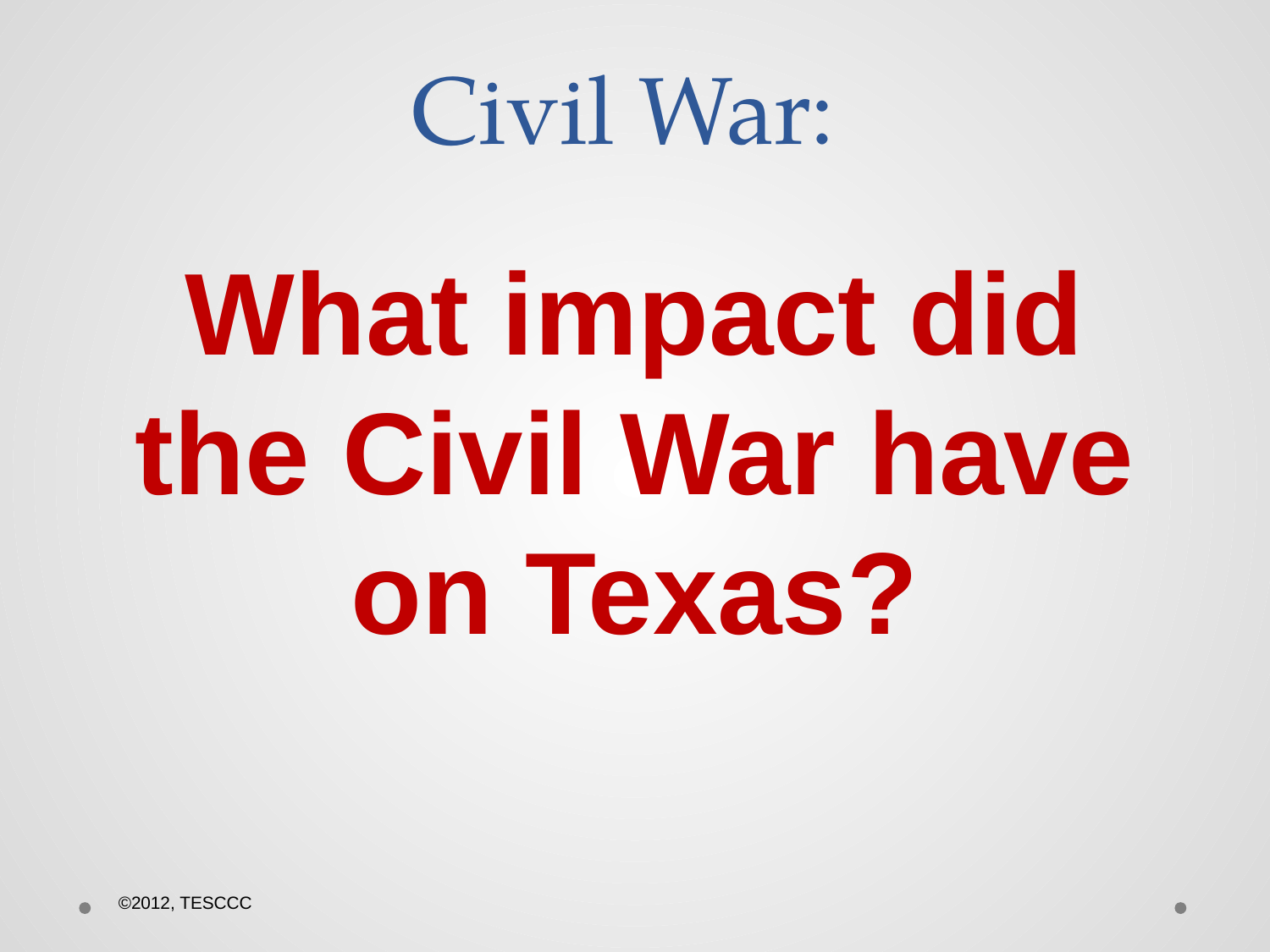

# Civil War:
What impact did the Civil War have on Texas?

©2012, TESCCC